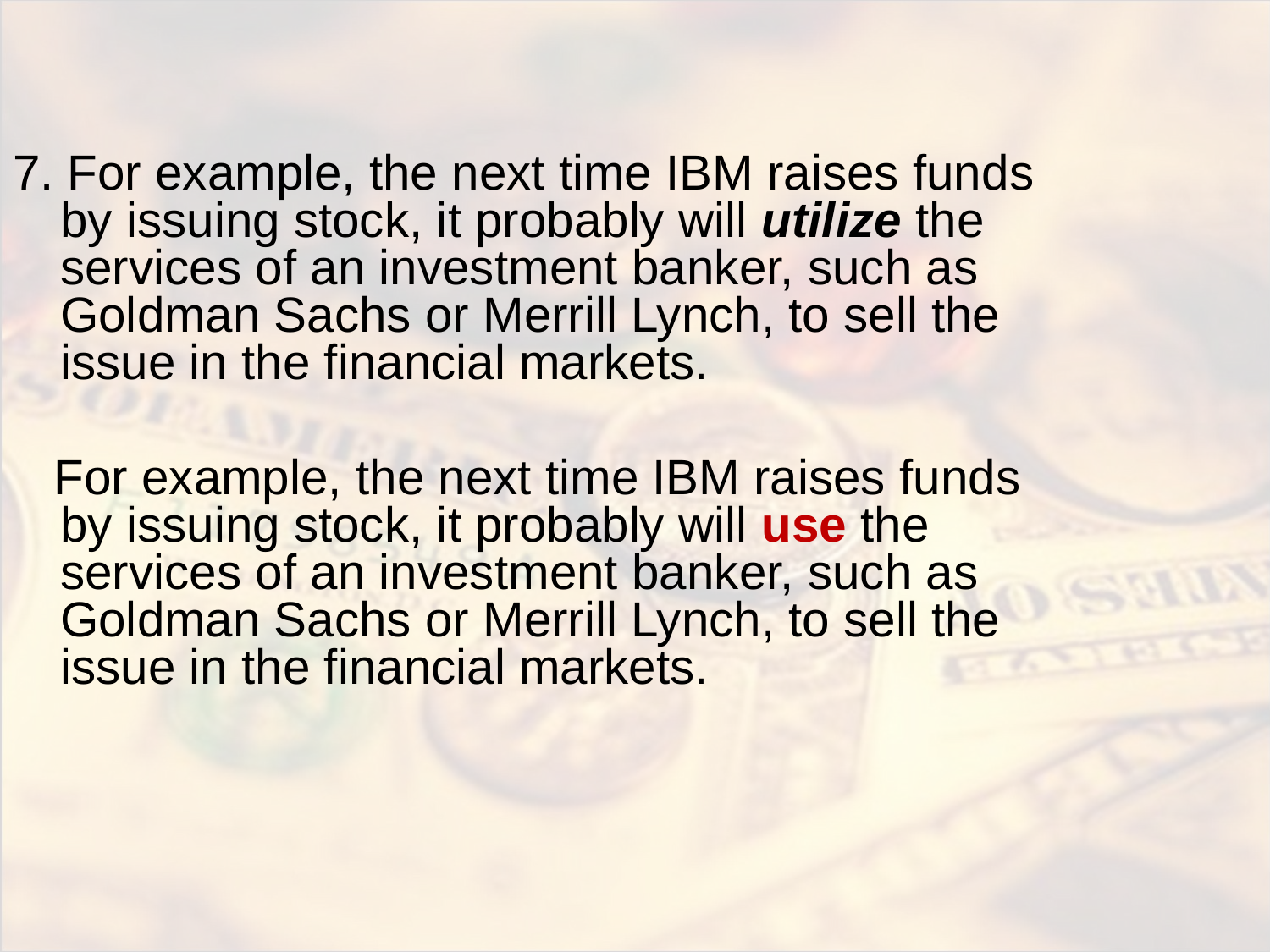

#
7. For example, the next time IBM raises funds by issuing stock, it probably will utilize the services of an investment banker, such as Goldman Sachs or Merrill Lynch, to sell the issue in the financial markets.

   For example, the next time IBM raises funds by issuing stock, it probably will use the services of an investment banker, such as Goldman Sachs or Merrill Lynch, to sell the issue in the financial markets.